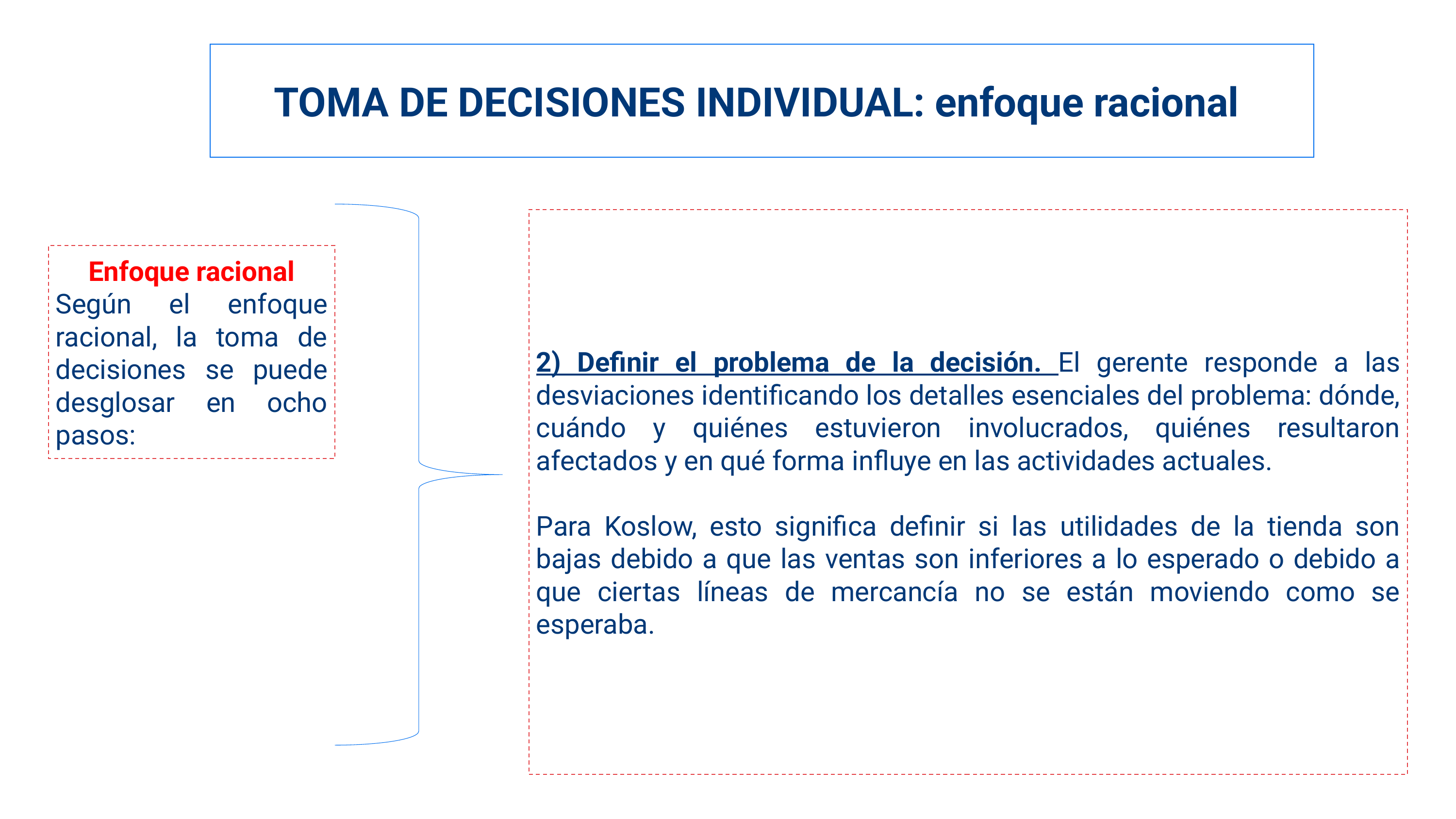

TOMA DE DECISIONES INDIVIDUAL: enfoque racional

2) Definir el problema de la decisión. El gerente responde a las desviaciones identificando los detalles esenciales del problema: dónde, cuándo y quiénes estuvieron involucrados, quiénes resultaron afectados y en qué forma influye en las actividades actuales.

Para Koslow, esto significa definir si las utilidades de la tienda son bajas debido a que las ventas son inferiores a lo esperado o debido a que ciertas líneas de mercancía no se están moviendo como se esperaba.
Enfoque racional
Según el enfoque racional, la toma de decisiones se puede desglosar en ocho pasos: